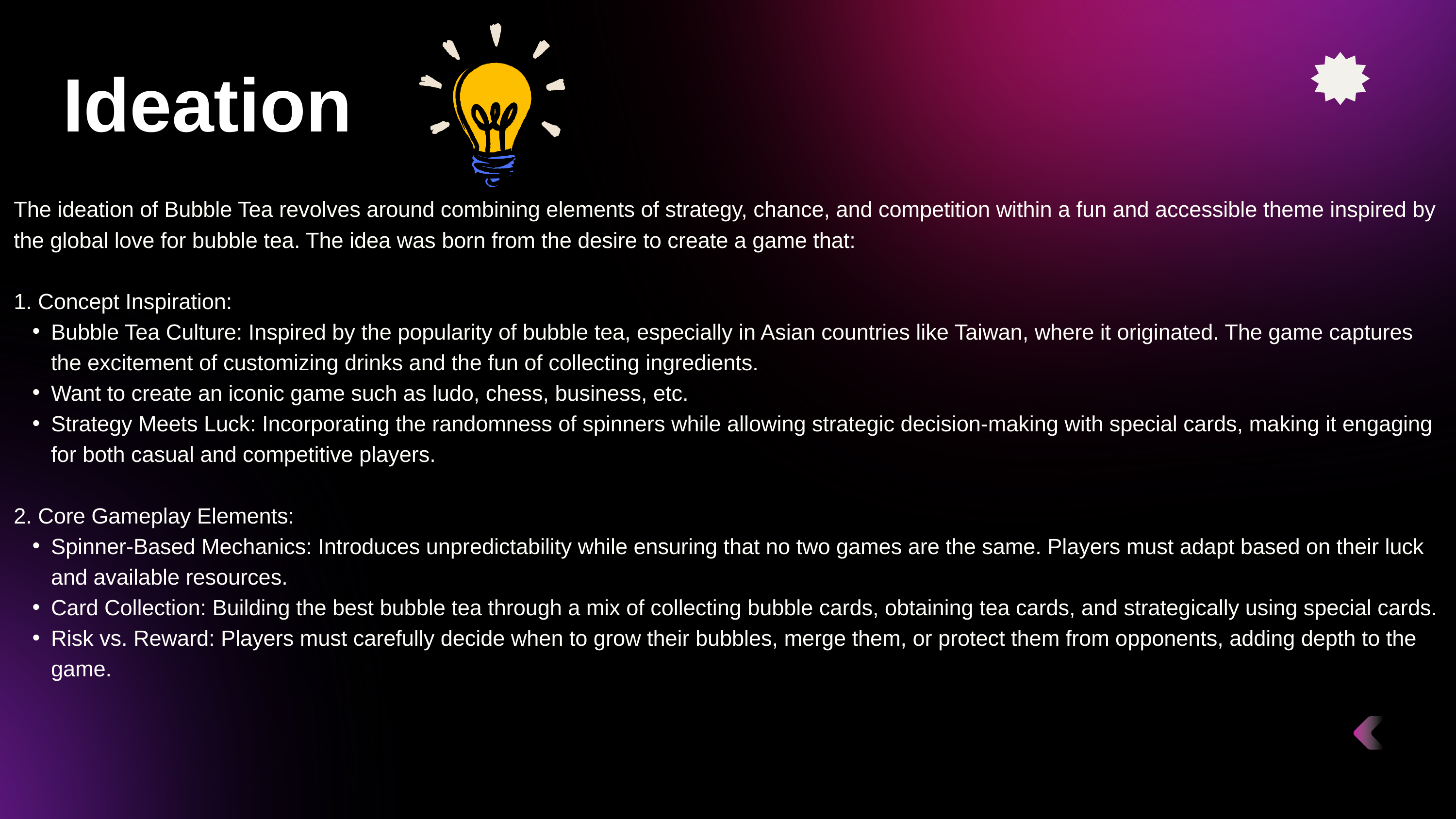

Ideation
The ideation of Bubble Tea revolves around combining elements of strategy, chance, and competition within a fun and accessible theme inspired by the global love for bubble tea. The idea was born from the desire to create a game that:

1. Concept Inspiration:
Bubble Tea Culture: Inspired by the popularity of bubble tea, especially in Asian countries like Taiwan, where it originated. The game captures the excitement of customizing drinks and the fun of collecting ingredients.
Want to create an iconic game such as ludo, chess, business, etc.
Strategy Meets Luck: Incorporating the randomness of spinners while allowing strategic decision-making with special cards, making it engaging for both casual and competitive players.

2. Core Gameplay Elements:
Spinner-Based Mechanics: Introduces unpredictability while ensuring that no two games are the same. Players must adapt based on their luck and available resources.
Card Collection: Building the best bubble tea through a mix of collecting bubble cards, obtaining tea cards, and strategically using special cards.
Risk vs. Reward: Players must carefully decide when to grow their bubbles, merge them, or protect them from opponents, adding depth to the game.